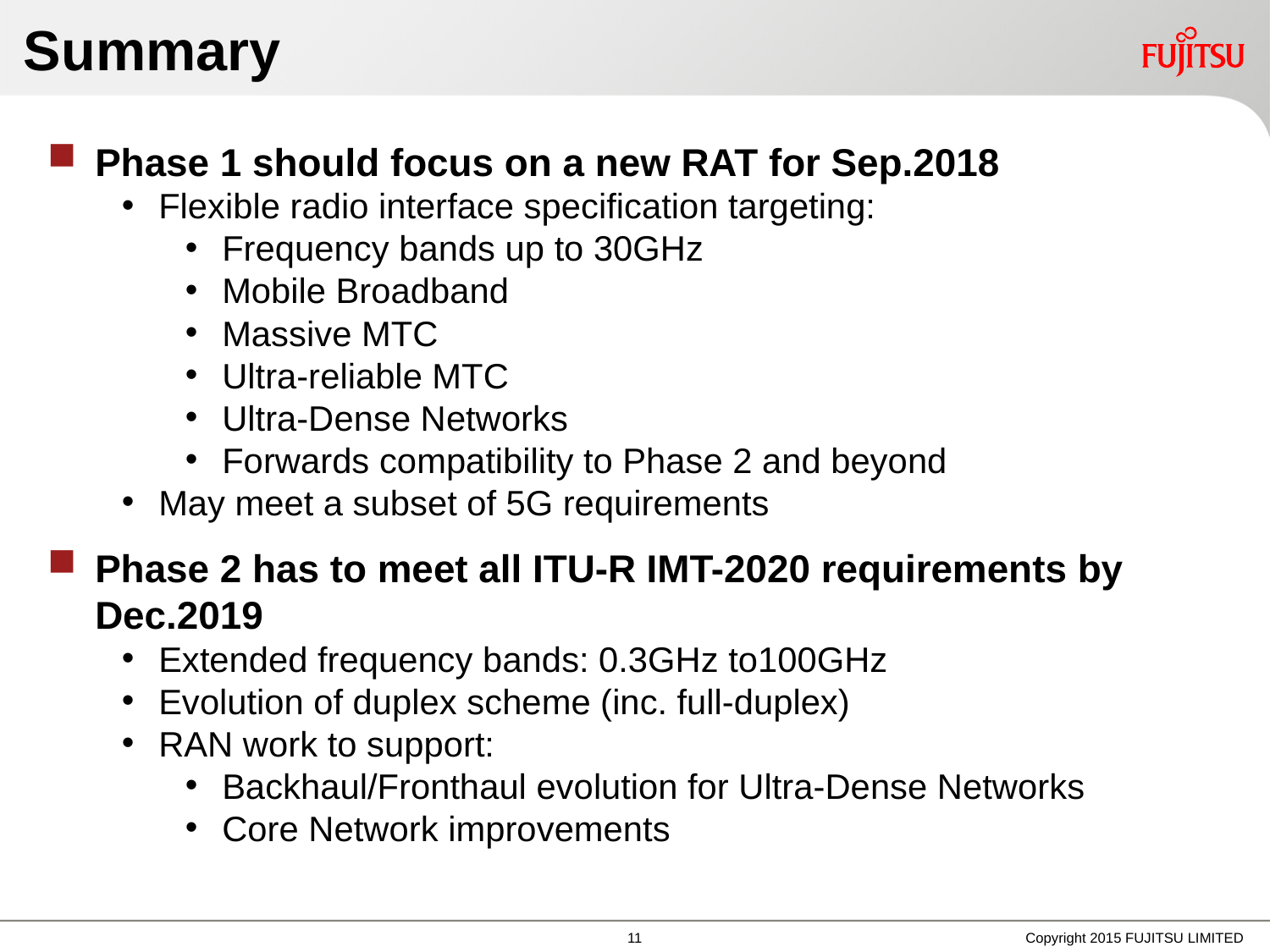

# Summary
Phase 1 should focus on a new RAT for Sep.2018
Flexible radio interface specification targeting:
Frequency bands up to 30GHz
Mobile Broadband
Massive MTC
Ultra-reliable MTC
Ultra-Dense Networks
Forwards compatibility to Phase 2 and beyond
May meet a subset of 5G requirements
Phase 2 has to meet all ITU-R IMT-2020 requirements by Dec.2019
Extended frequency bands: 0.3GHz to100GHz
Evolution of duplex scheme (inc. full-duplex)
RAN work to support:
Backhaul/Fronthaul evolution for Ultra-Dense Networks
Core Network improvements
11
Copyright 2015 FUJITSU LIMITED